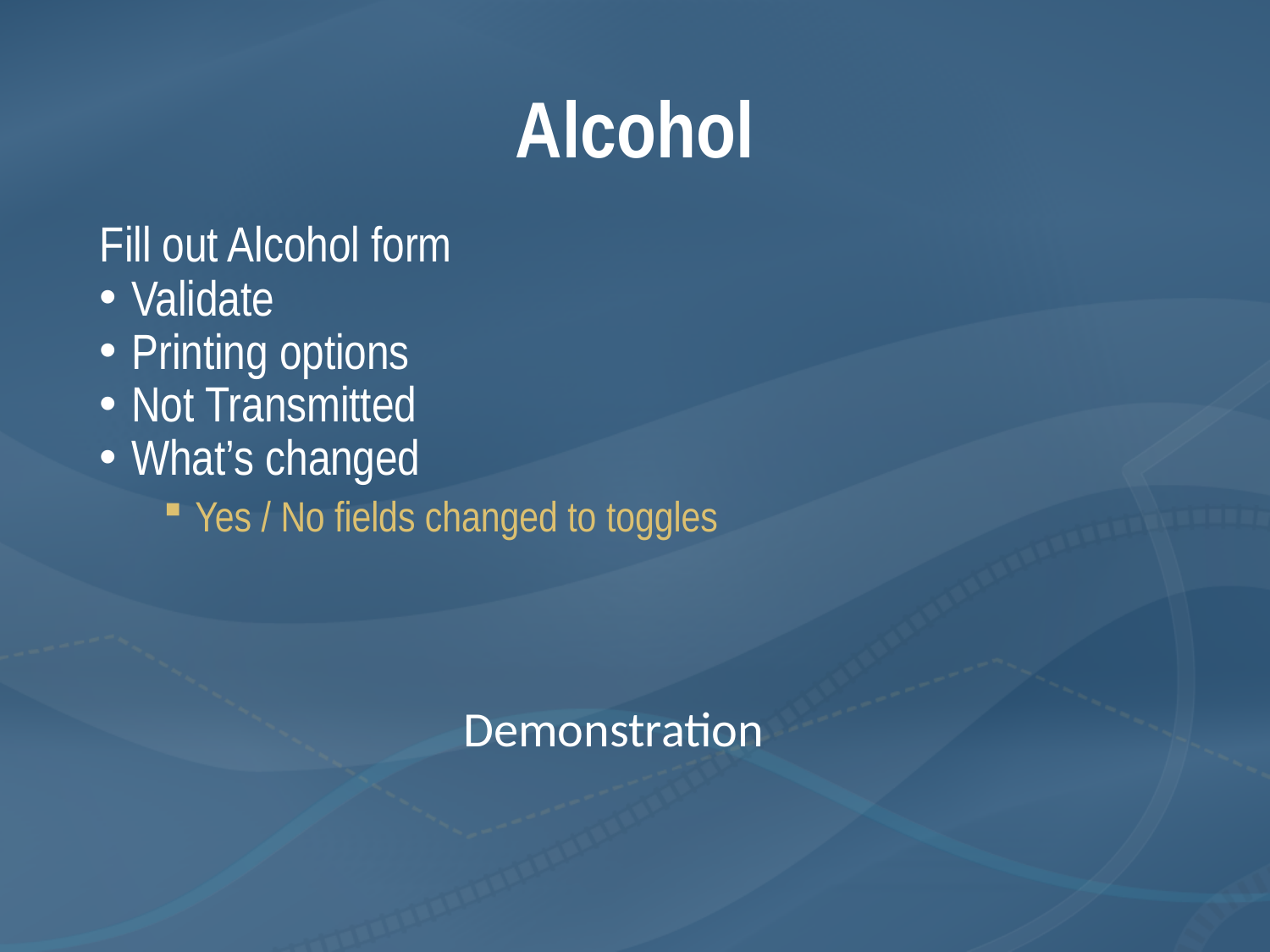

# Alcohol
Fill out Alcohol form
Validate
Printing options
Not Transmitted
What’s changed
Yes / No fields changed to toggles

Demonstration